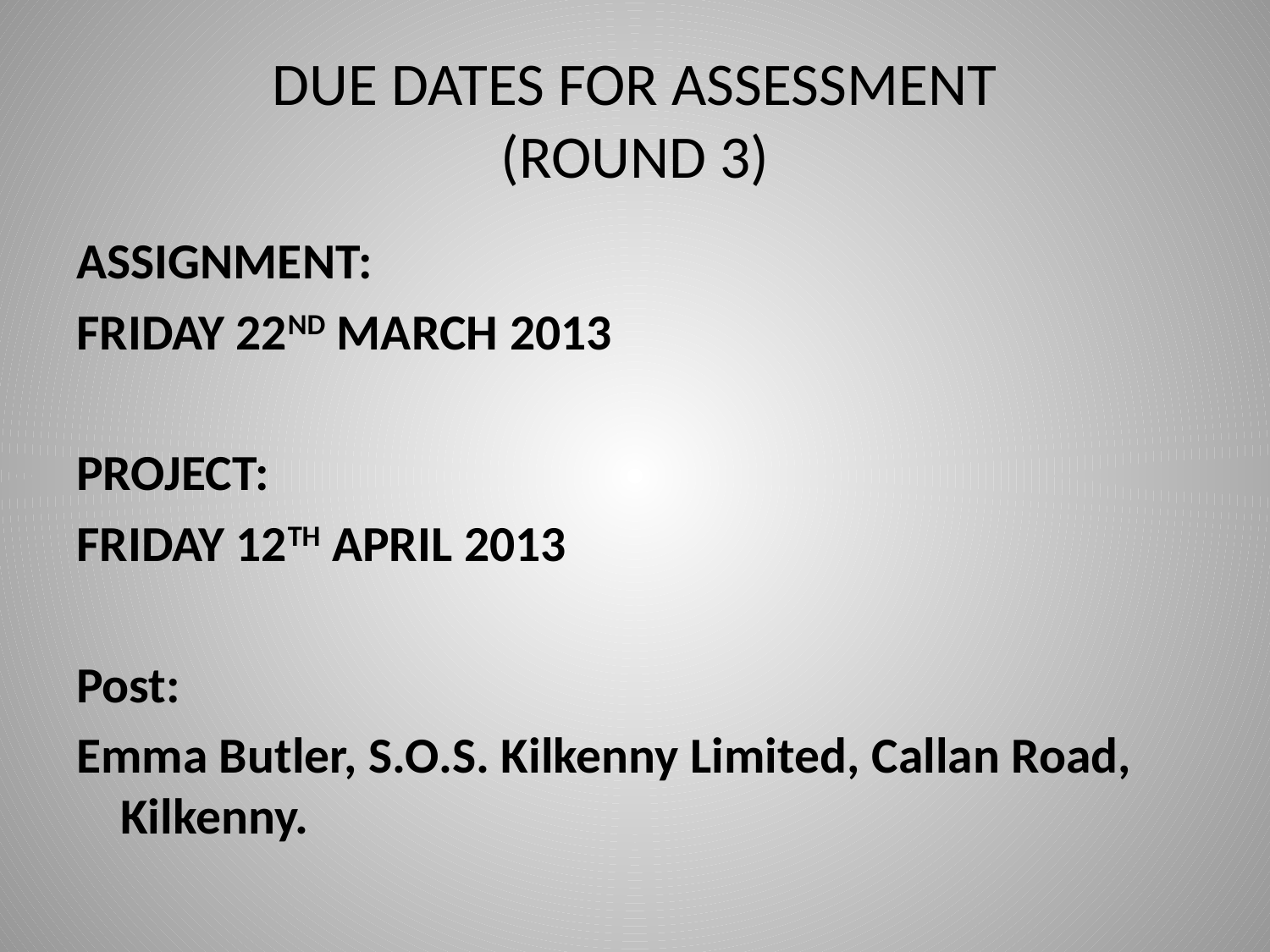

# DUE DATES FOR ASSESSMENT (ROUND 3)
ASSIGNMENT:
FRIDAY 22ND MARCH 2013

PROJECT:
FRIDAY 12TH APRIL 2013

Post:
Emma Butler, S.O.S. Kilkenny Limited, Callan Road, Kilkenny.